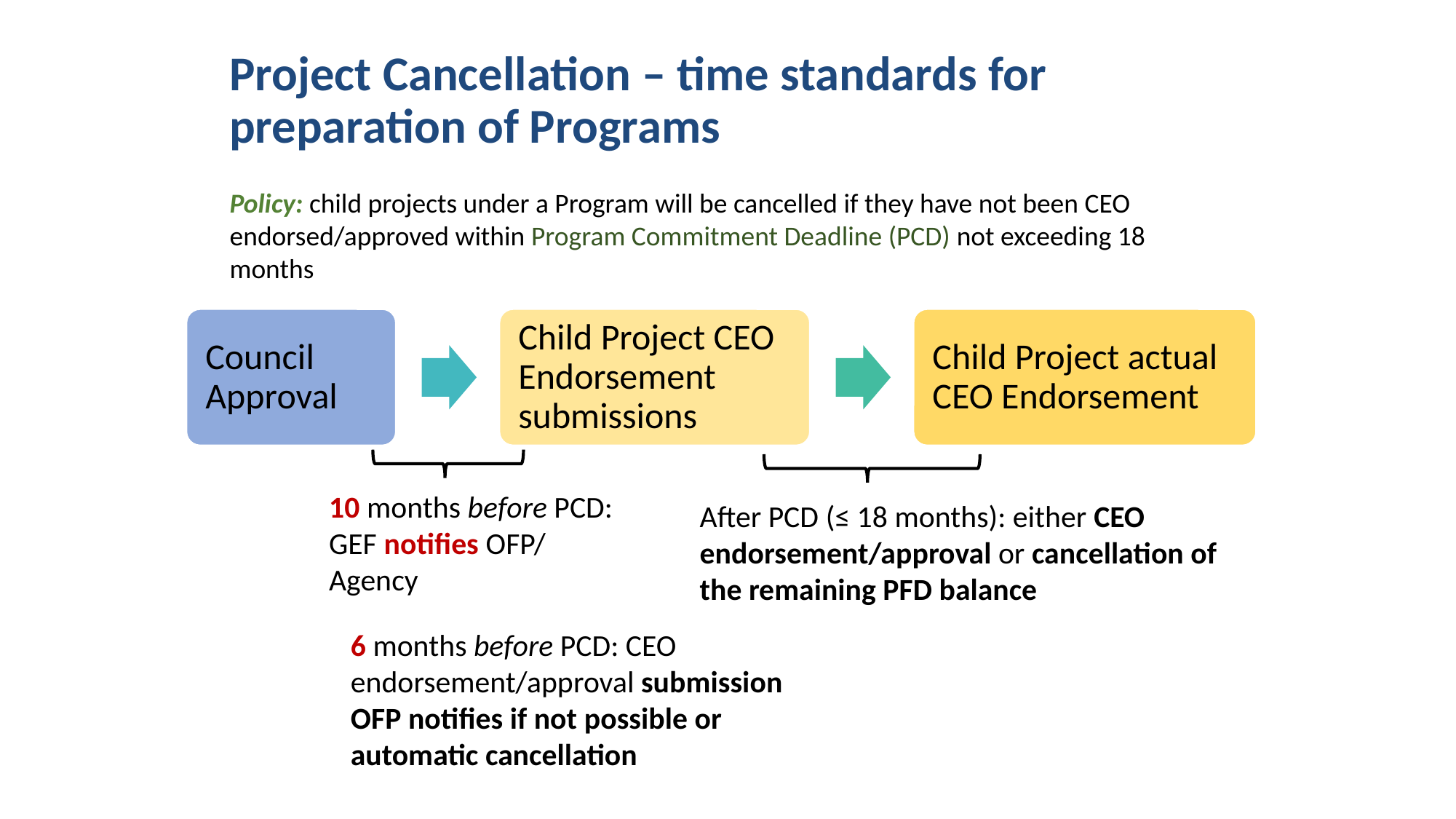

# Project Cancellation – time standards for preparation of Programs
Policy: child projects under a Program will be cancelled if they have not been CEO endorsed/approved within Program Commitment Deadline (PCD) not exceeding 18 months
Council Approval

Child Project CEO Endorsement submissions

Child Project actual CEO Endorsement

10 months before PCD: GEF notifies OFP/ Agency
After PCD (≤ 18 months): either CEO endorsement/approval or cancellation of the remaining PFD balance
6 months before PCD: CEO endorsement/approval submission
OFP notifies if not possible or automatic cancellation